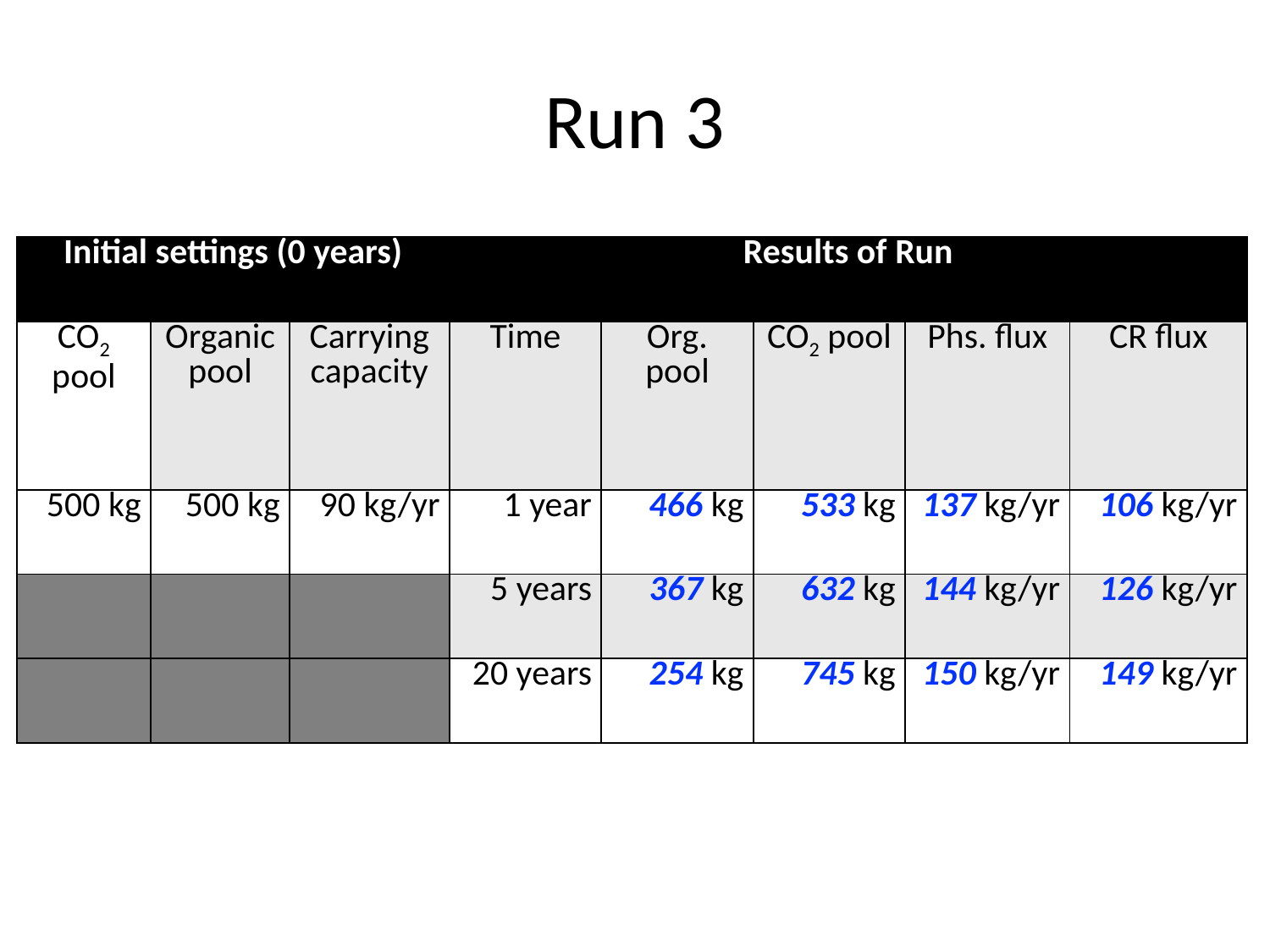

# Run 3
| Initial settings (0 years) |  |  | Results of Run |  |  |  |  |
| --- | --- | --- | --- | --- | --- | --- | --- |
| CO2 pool | Organic pool | Carrying capacity | Time | Org. pool | CO2 pool | Phs. flux | CR flux |
| 500 kg | 500 kg | 90 kg/yr | 1 year | 466 kg | 533 kg | 137 kg/yr | 106 kg/yr |
|  |  |  | 5 years | 367 kg | 632 kg | 144 kg/yr | 126 kg/yr |
|  |  |  | 20 years | 254 kg | 745 kg | 150 kg/yr | 149 kg/yr |